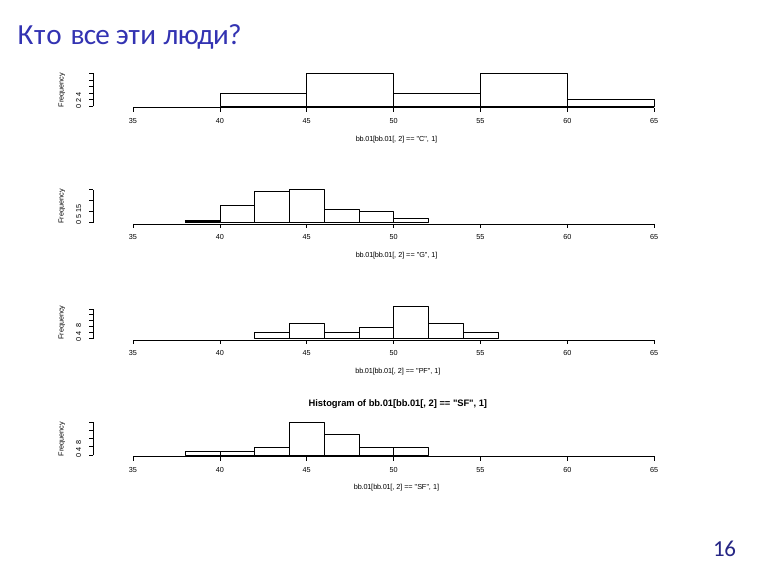

# Кто все эти люди?
Frequency

0 2 4

35
40
45
50
55
60
65
bb.01[bb.01[, 2] == "C", 1]
0 5 15
Frequency

35
40
45
50
55
60
65
bb.01[bb.01[, 2] == "G", 1]
Frequency

0 4 8

35
40
45
50
55
60
65
bb.01[bb.01[, 2] == "PF", 1]

Histogram of bb.01[bb.01[, 2] == "SF", 1]
0 4 8
Frequency

35
40
45
50
55
60
65
bb.01[bb.01[, 2] == "SF", 1]
16